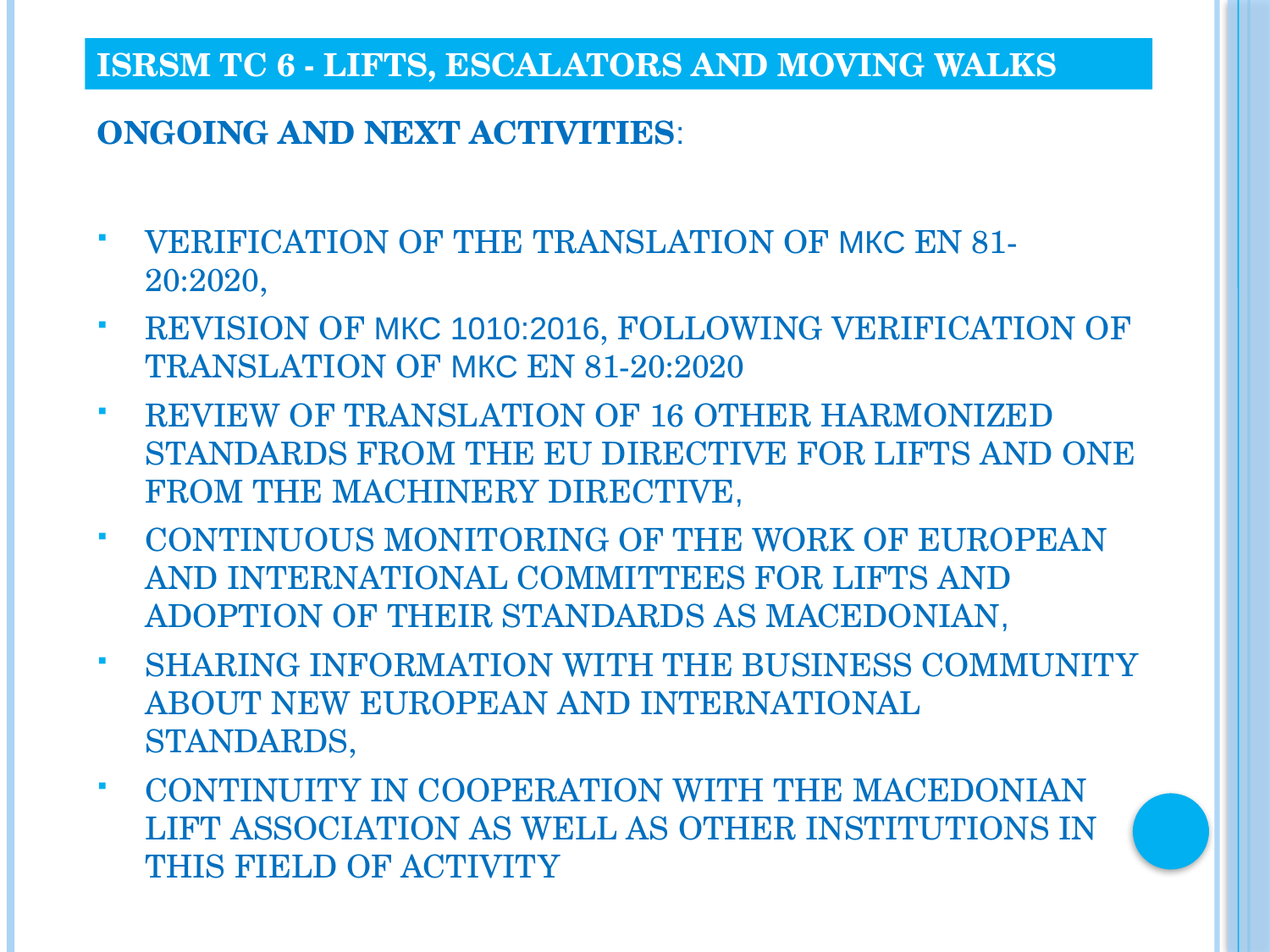

ISRSM TC 6 - Lifts, escalators and moving walks
ONGOING AND NEXT ACTIVITIES:
Verification of the translation of МКС EN 81-20:2020,
Revision of МКС 1010:2016, following verification of translation of МКС EN 81-20:2020
Review of translation of 16 other harmonized standards from the EU Directive for Lifts and one from the Machinery Directive,
Continuous monitoring of the work of European and international committees for lifts and adoption of their standards as Macedonian,
Sharing information with the business community about new European and international standards,
Continuity in cooperation with the Macedonian Lift Association as well as other institutions in this field of activity